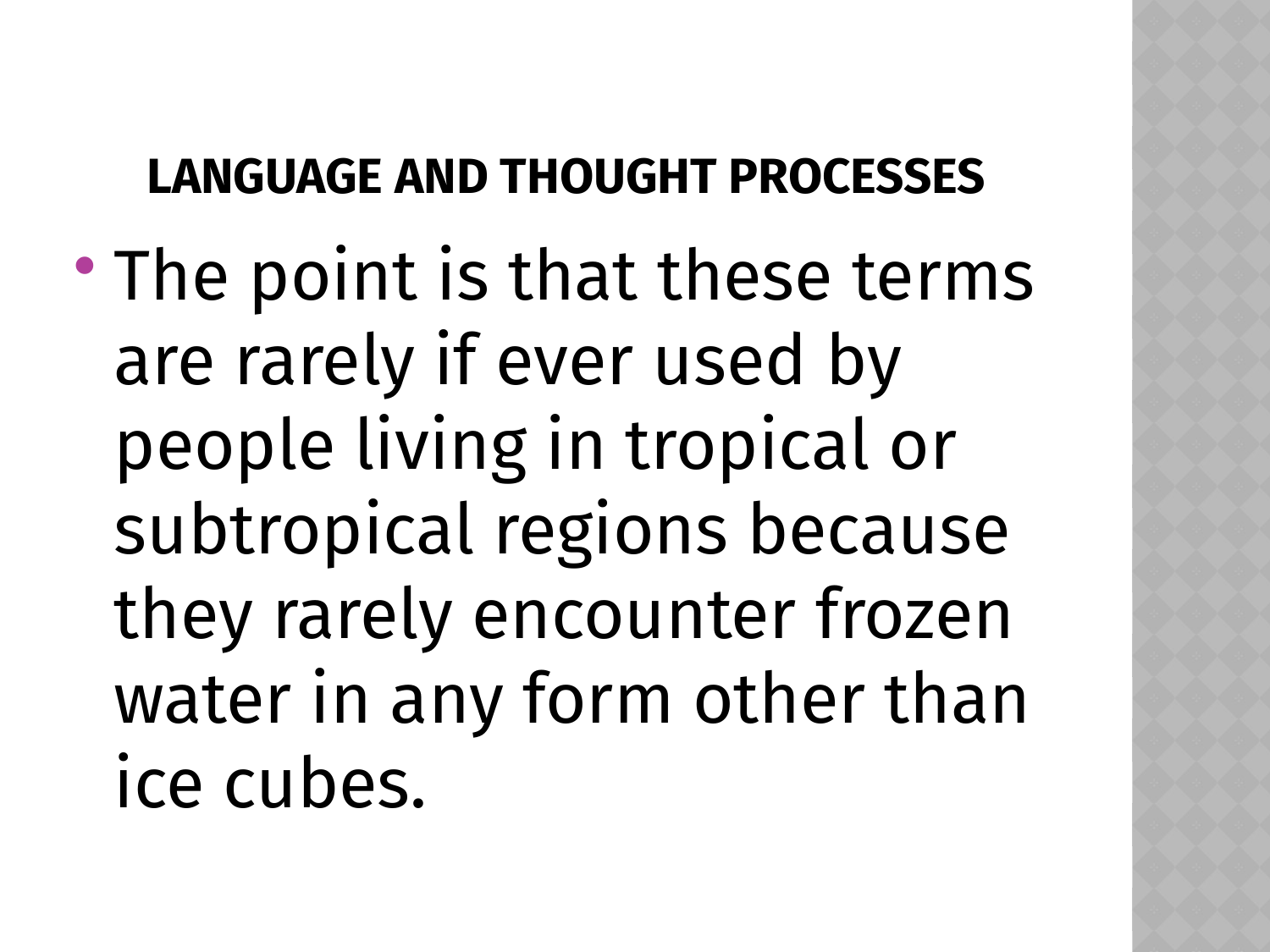

# Language and thought processes
The point is that these terms are rarely if ever used by people living in tropical or subtropical regions because they rarely encounter frozen water in any form other than ice cubes.